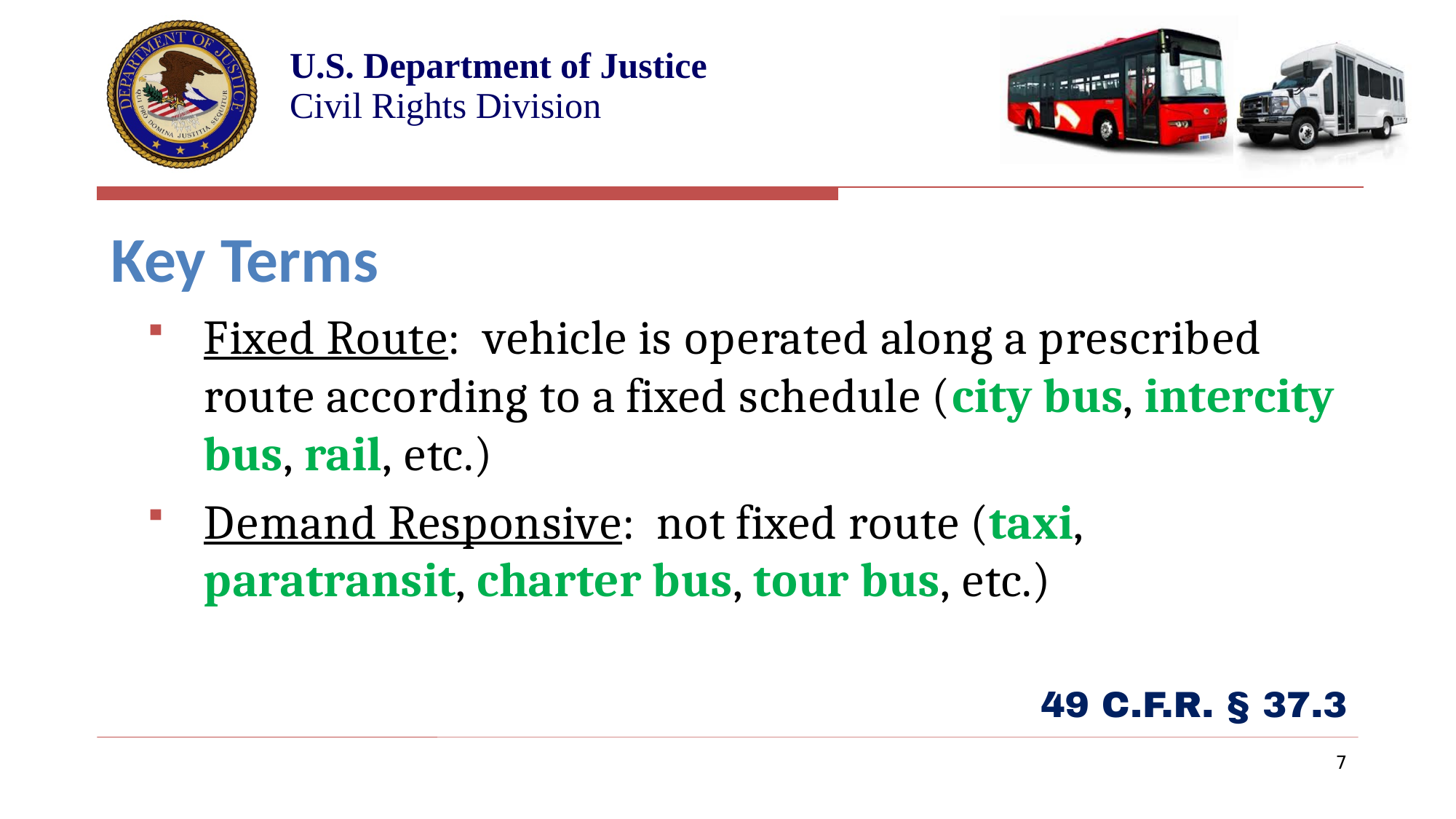

# Key Terms
Fixed Route:  vehicle is operated along a prescribed route according to a fixed schedule (city bus, intercity bus, rail, etc.)
Demand Responsive:  not fixed route (taxi, paratransit, charter bus, tour bus, etc.)

49 C.F.R. § 37.3

7